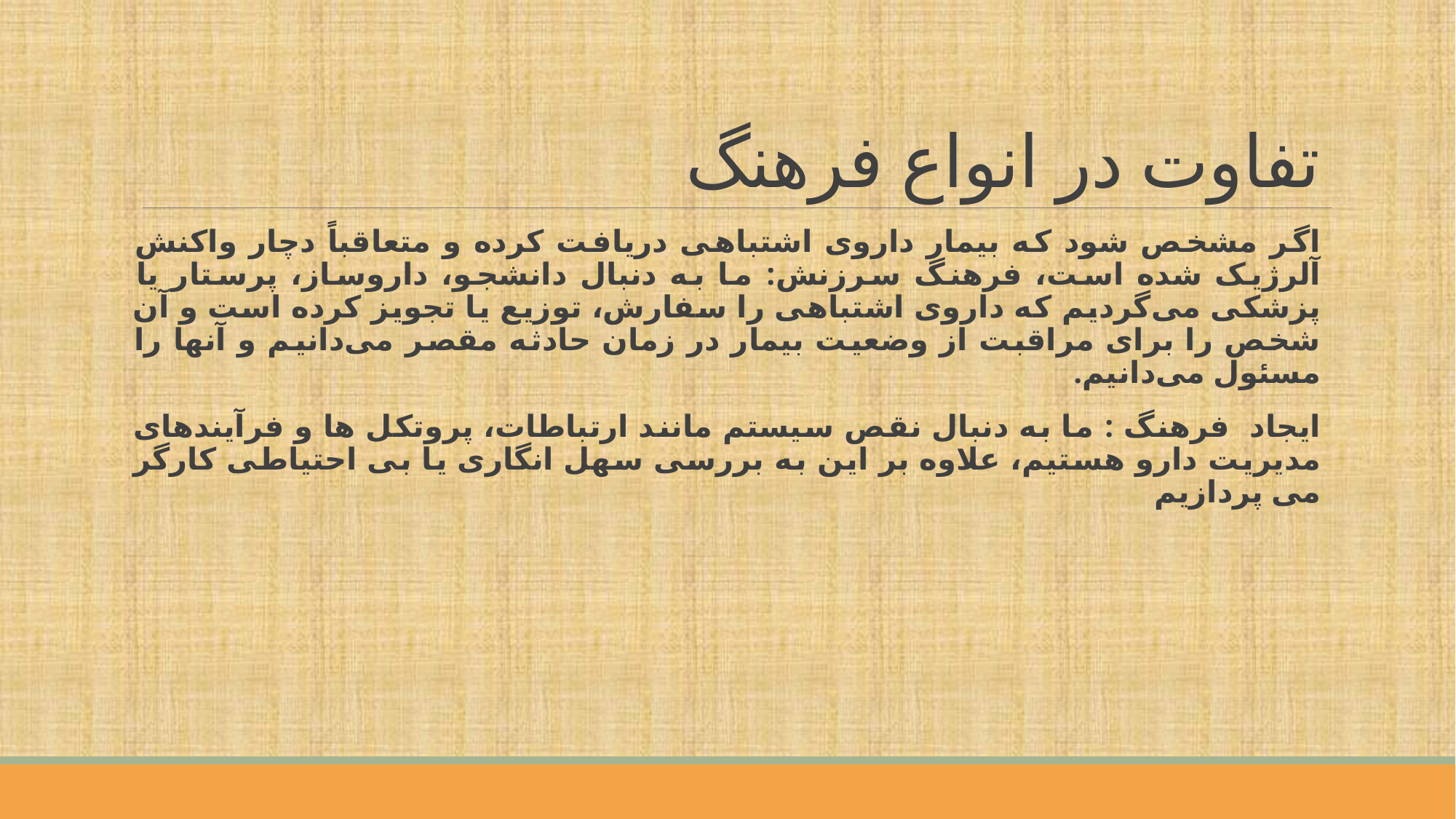

# تفاوت در انواع فرهنگ
اگر مشخص شود که بیمار داروی اشتباهی دریافت کرده و متعاقباً دچار واکنش آلرژیک شده است، فرهنگ سرزنش: ما به دنبال دانشجو، داروساز، پرستار یا پزشکی می‌گردیم که داروی اشتباهی را سفارش، توزیع یا تجویز کرده است و آن شخص را برای مراقبت از وضعیت بیمار در زمان حادثه مقصر می‌دانیم و آنها را مسئول می‌دانیم.
ایجاد  فرهنگ : ما به دنبال نقص سیستم مانند ارتباطات، پروتکل ها و فرآیندهای مدیریت دارو هستیم، علاوه بر این به بررسی سهل انگاری یا بی احتیاطی کارگر می پردازیم